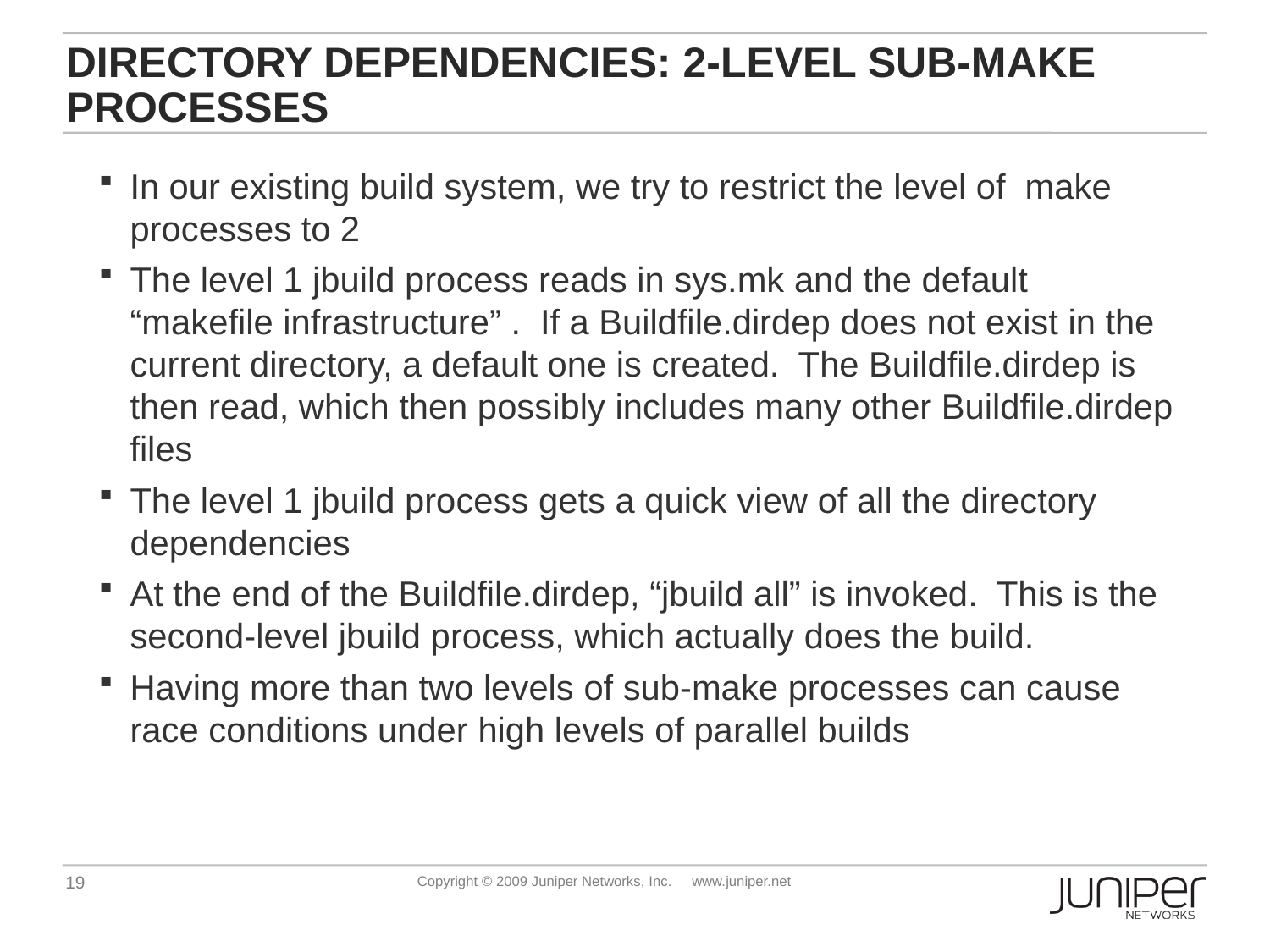

# Directory dependencies: 2-level sub-make processes
In our existing build system, we try to restrict the level of  make processes to 2
The level 1 jbuild process reads in sys.mk and the default “makefile infrastructure” .  If a Buildfile.dirdep does not exist in the current directory, a default one is created.  The Buildfile.dirdep is then read, which then possibly includes many other Buildfile.dirdep files
The level 1 jbuild process gets a quick view of all the directory dependencies
At the end of the Buildfile.dirdep, “jbuild all” is invoked.  This is the second-level jbuild process, which actually does the build.
Having more than two levels of sub-make processes can cause race conditions under high levels of parallel builds